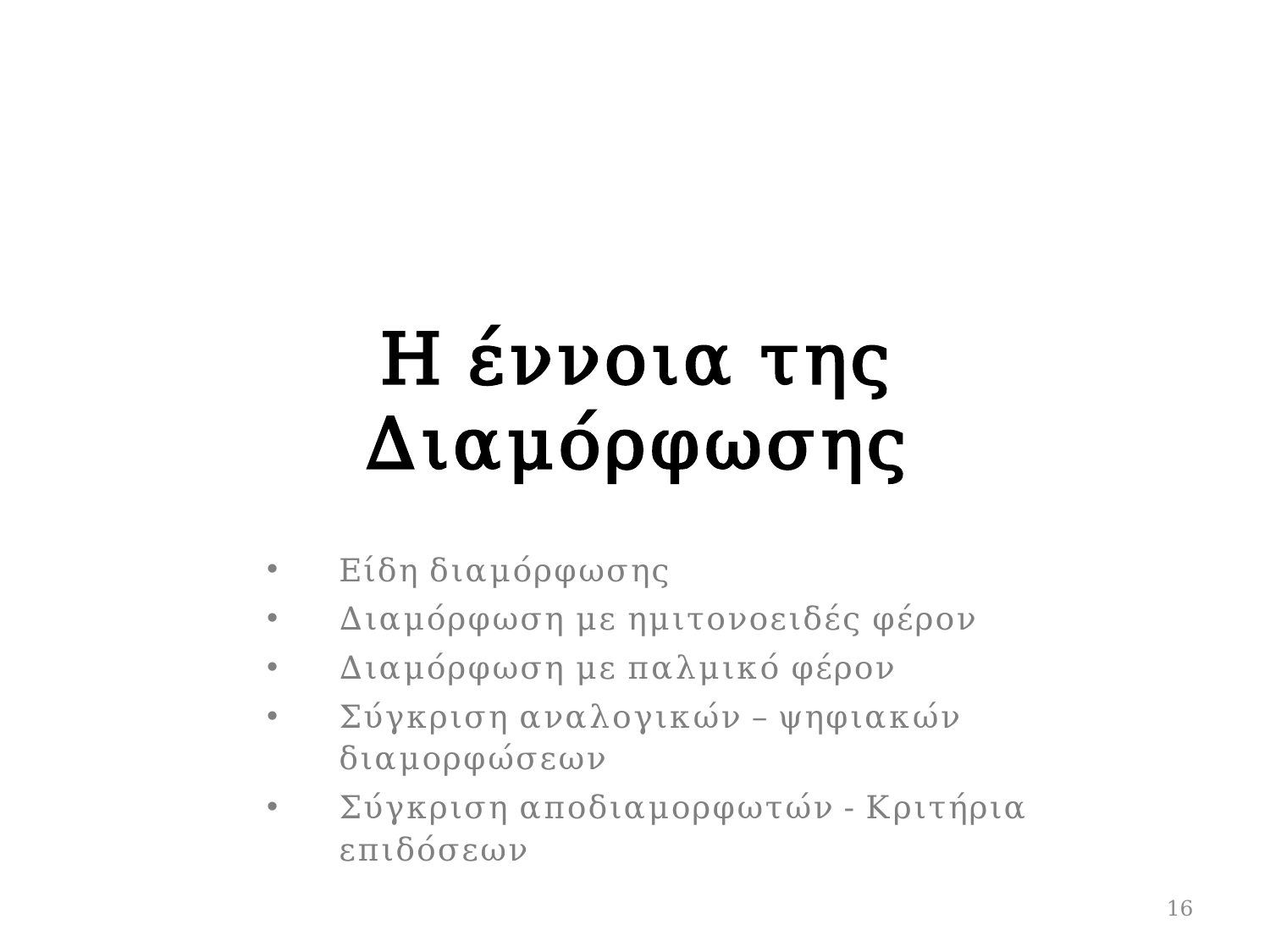

# Η έννοια της Διαμόρφωσης
Είδη διαμόρφωσης
Διαμόρφωση με ημιτονοειδές φέρον
Διαμόρφωση με παλμικό φέρον
Σύγκριση αναλογικών – ψηφιακών διαμορφώσεων
Σύγκριση αποδιαμορφωτών - Κριτήρια επιδόσεων
16